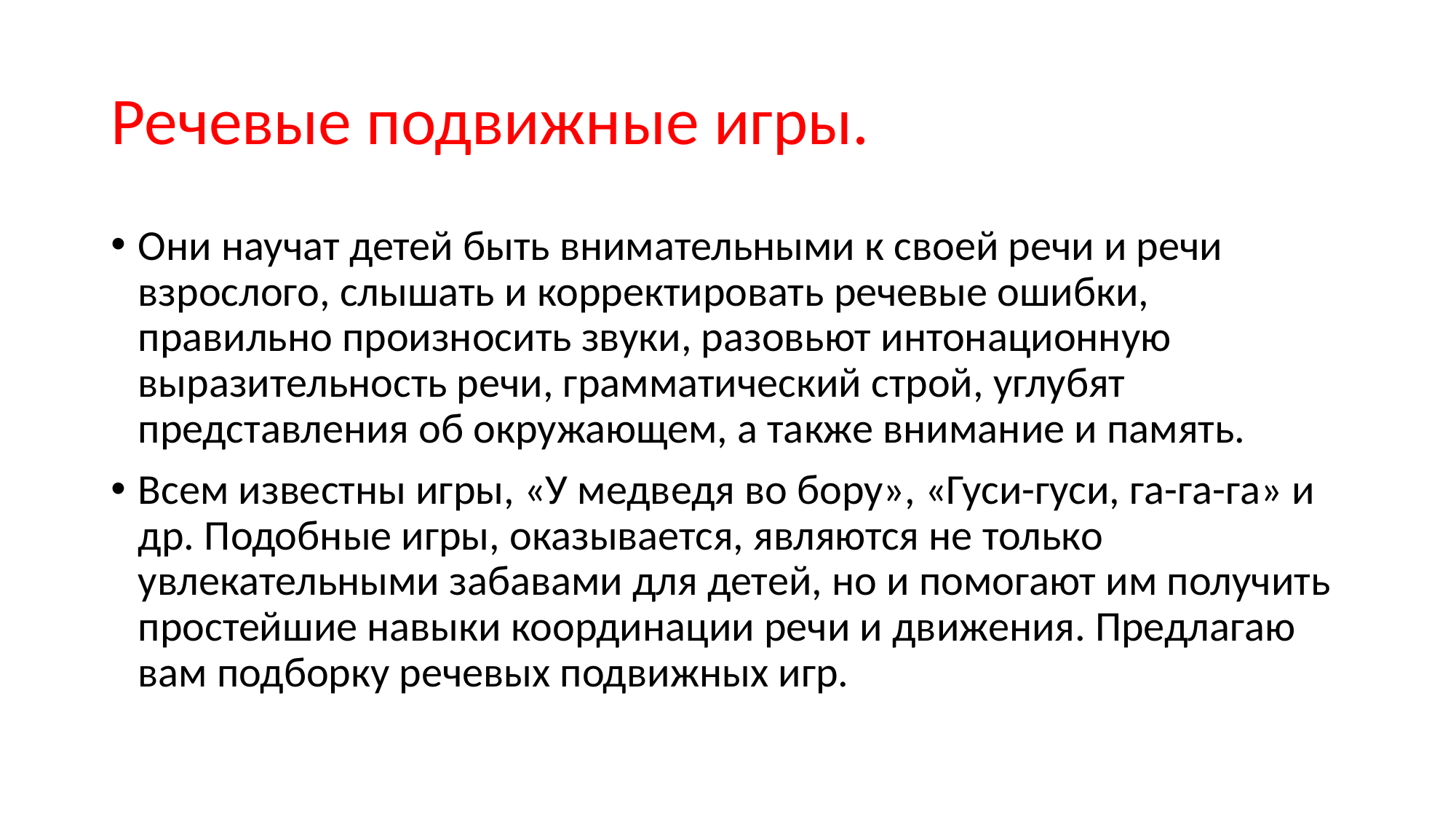

# Речевые подвижные игры.

Они научат детей быть внимательными к своей речи и речи взрослого, слышать и корректировать речевые ошибки, правильно произносить звуки, разовьют интонационную выразительность речи, грамматический строй, углубят представления об окружающем, а также внимание и память.
Всем известны игры, «У медведя во бору», «Гуси-гуси, га-га-га» и др. Подобные игры, оказывается, являются не только увлекательными забавами для детей, но и помогают им получить простейшие навыки координации речи и движения. Предлагаю вам подборку речевых подвижных игр.